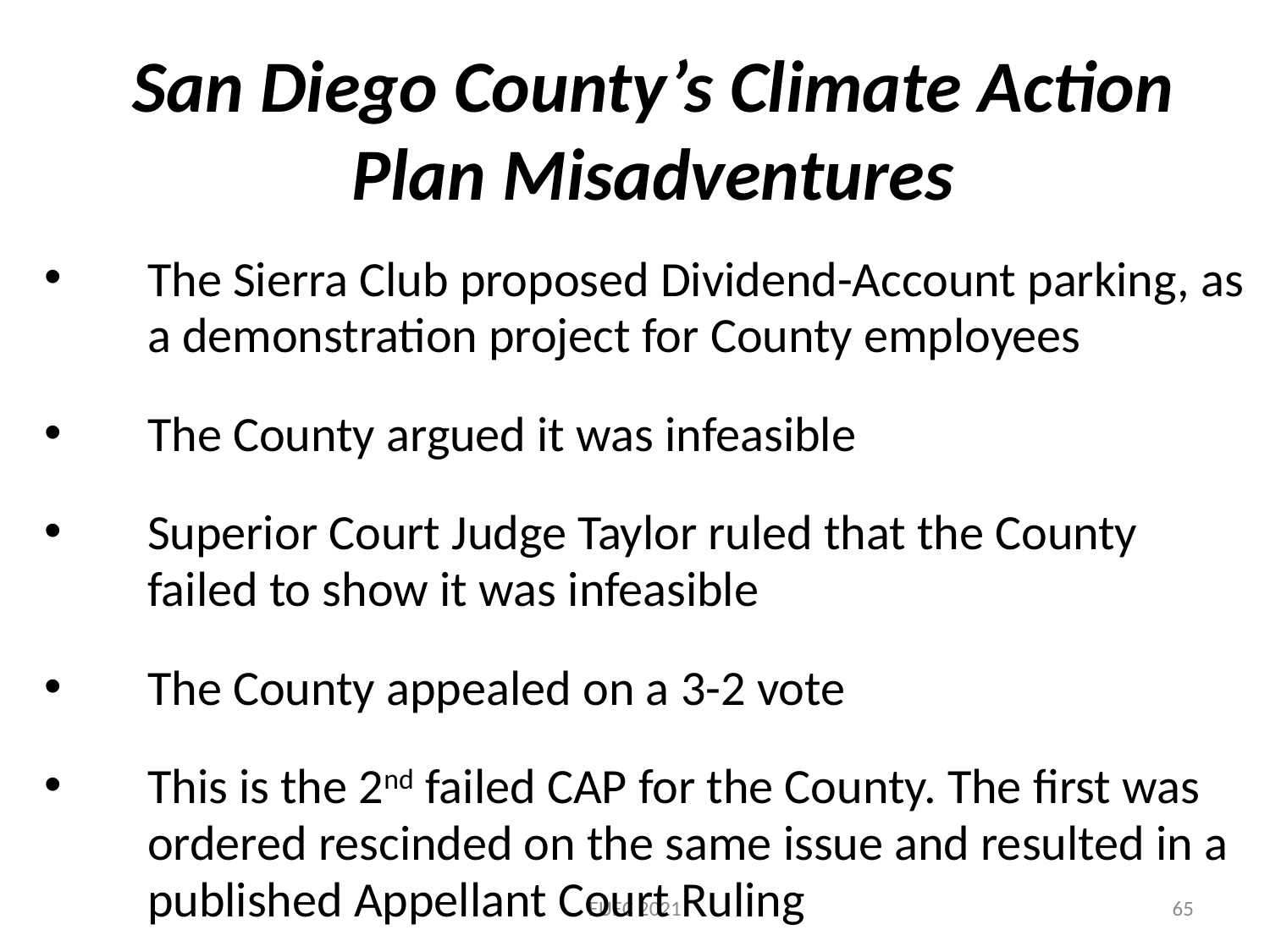

# San Diego County’s Climate Action Plan Misadventures

The Sierra Club proposed Dividend-Account parking, as a demonstration project for County employees
The County argued it was infeasible
Superior Court Judge Taylor ruled that the County failed to show it was infeasible
The County appealed on a 3-2 vote
This is the 2nd failed CAP for the County. The first was ordered rescinded on the same issue and resulted in a published Appellant Court Ruling
EUEC 2021
65